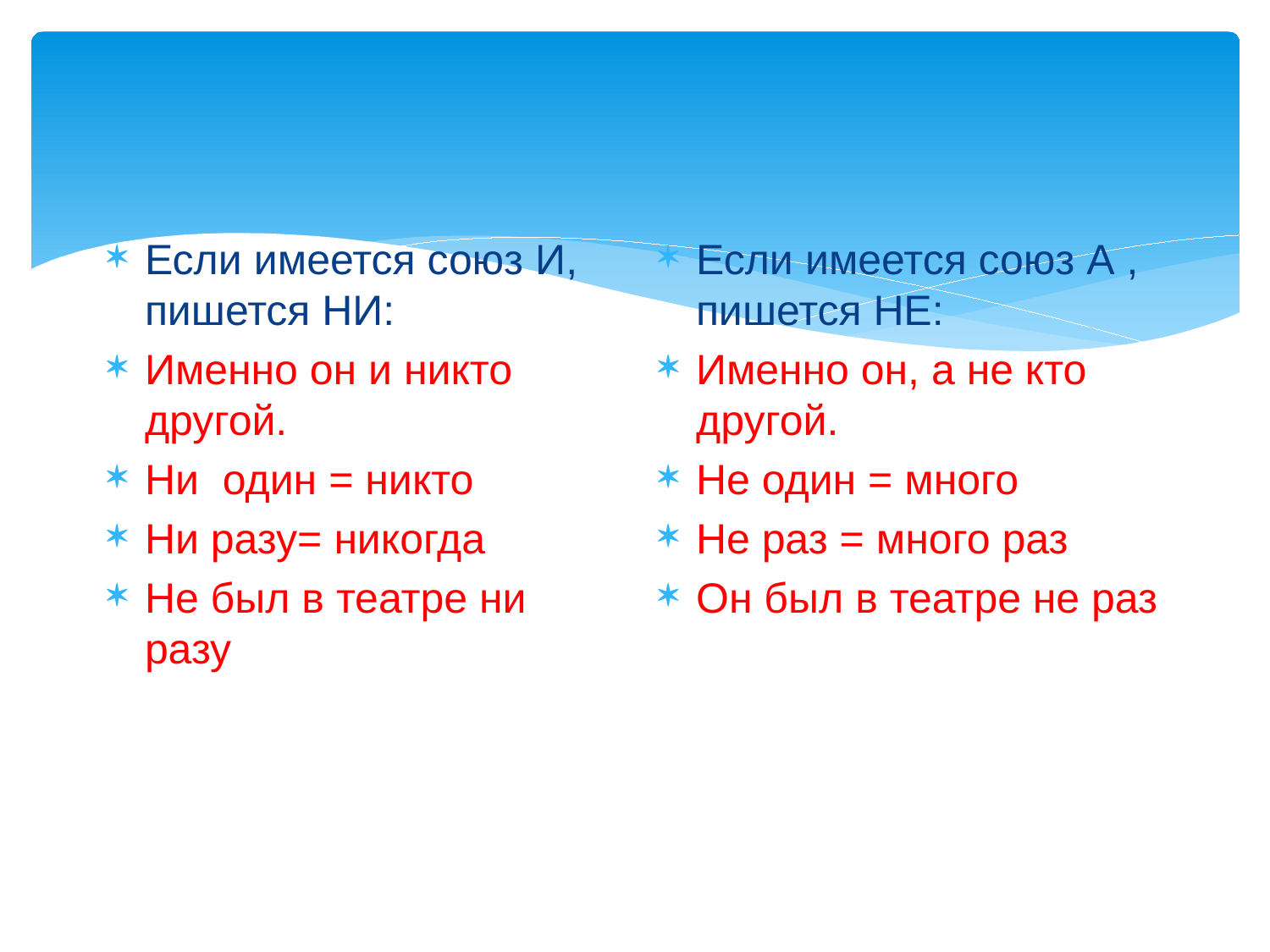

#
Если имеется союз И, пишется НИ:
Именно он и никто другой.
Ни  один = никто
Ни разу= никогда
Не был в театре ни разу
Если имеется союз А , пишется НЕ:
Именно он, а не кто другой.
Не один = много
Не раз = много раз
Он был в театре не раз